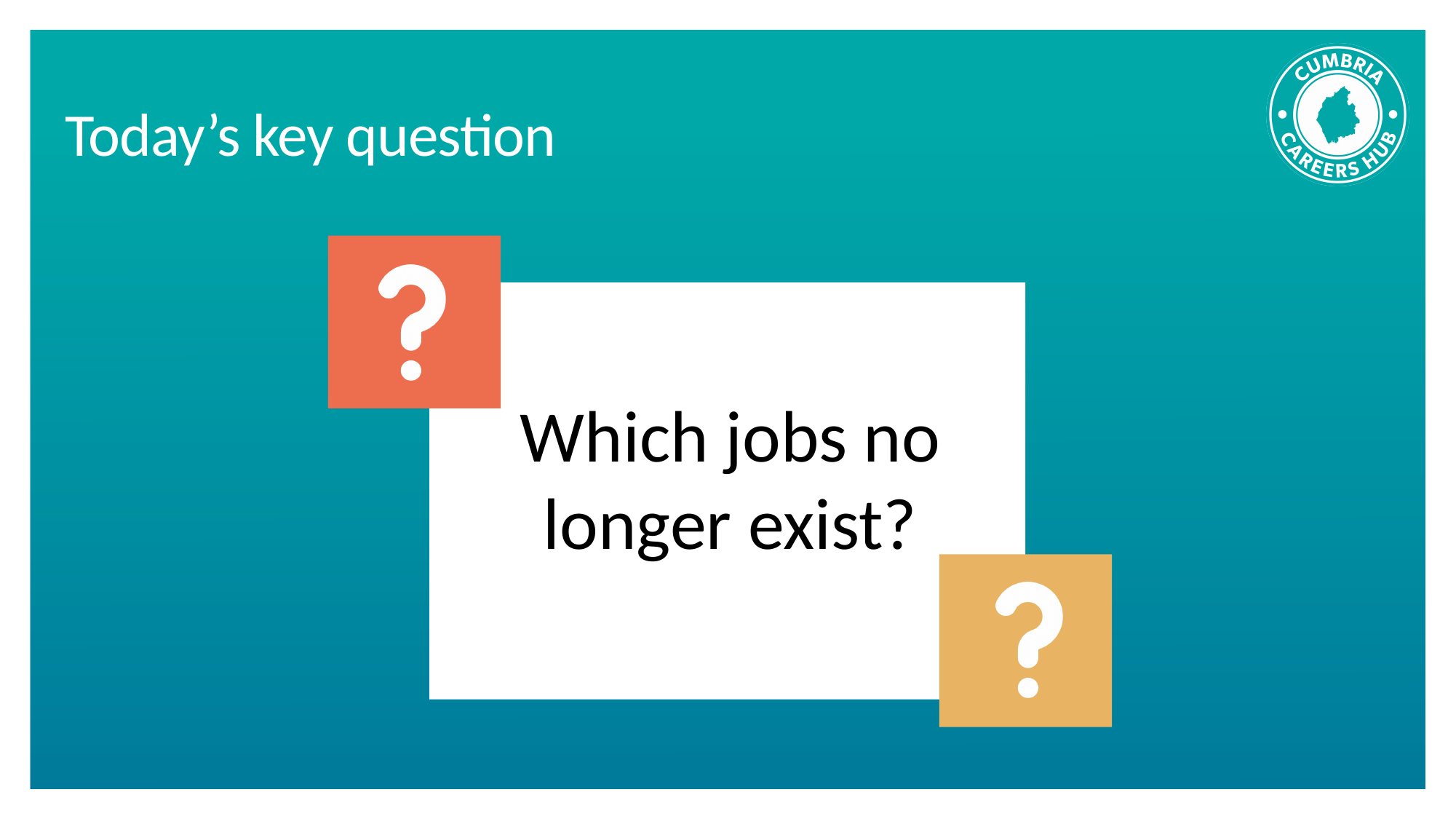

# Today’s key question
Which jobs no longer exist?